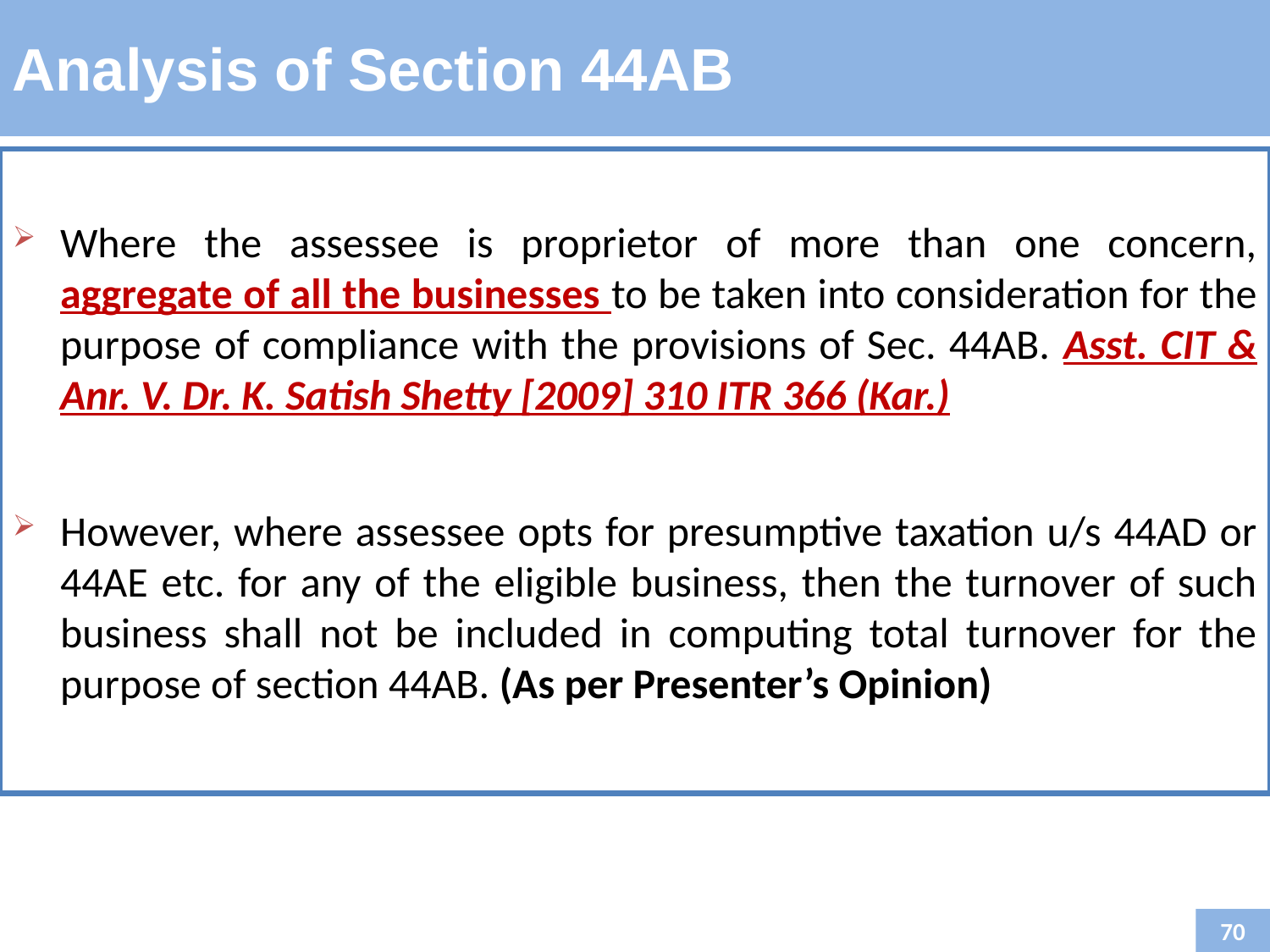

Analysis of Section 44AB

Where the assessee is proprietor of more than one concern, aggregate of all the businesses to be taken into consideration for the purpose of compliance with the provisions of Sec. 44AB. Asst. CIT & Anr. V. Dr. K. Satish Shetty [2009] 310 ITR 366 (Kar.)

However, where assessee opts for presumptive taxation u/s 44AD or 44AE etc. for any of the eligible business, then the turnover of such business shall not be included in computing total turnover for the purpose of section 44AB. (As per Presenter’s Opinion)

70